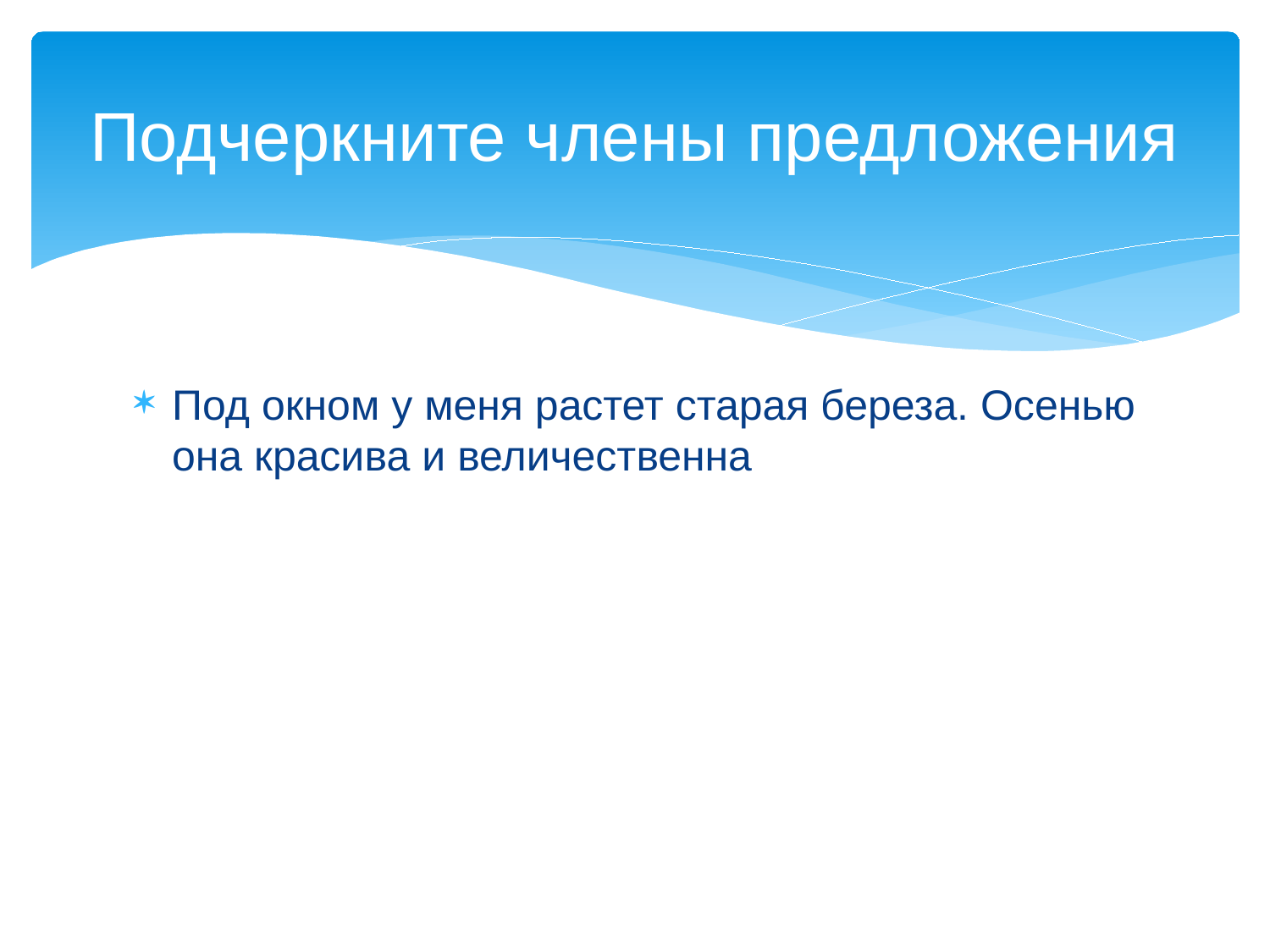

# Подчеркните члены предложения
Под окном у меня растет старая береза. Осенью она красива и величественна